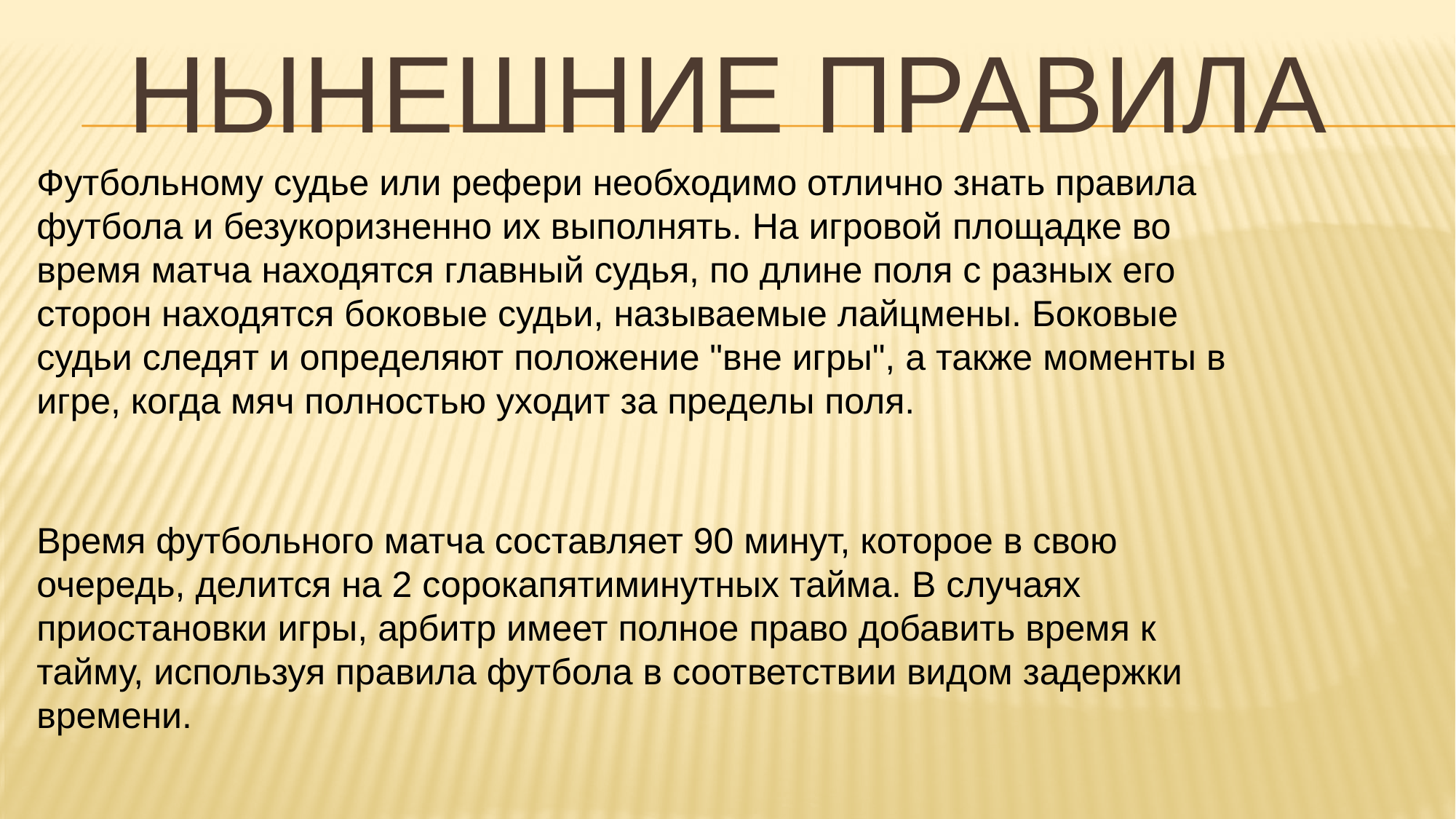

# Нынешние правила
Футбольному судье или рефери необходимо отлично знать правила футбола и безукоризненно их выполнять. На игровой площадке во время матча находятся главный судья, по длине поля с разных его сторон находятся боковые судьи, называемые лайцмены. Боковые судьи следят и определяют положение "вне игры", а также моменты в игре, когда мяч полностью уходит за пределы поля.
Время футбольного матча составляет 90 минут, которое в свою очередь, делится на 2 сорокапятиминутных тайма. В случаях приостановки игры, арбитр имеет полное право добавить время к тайму, используя правила футбола в соответствии видом задержки времени.